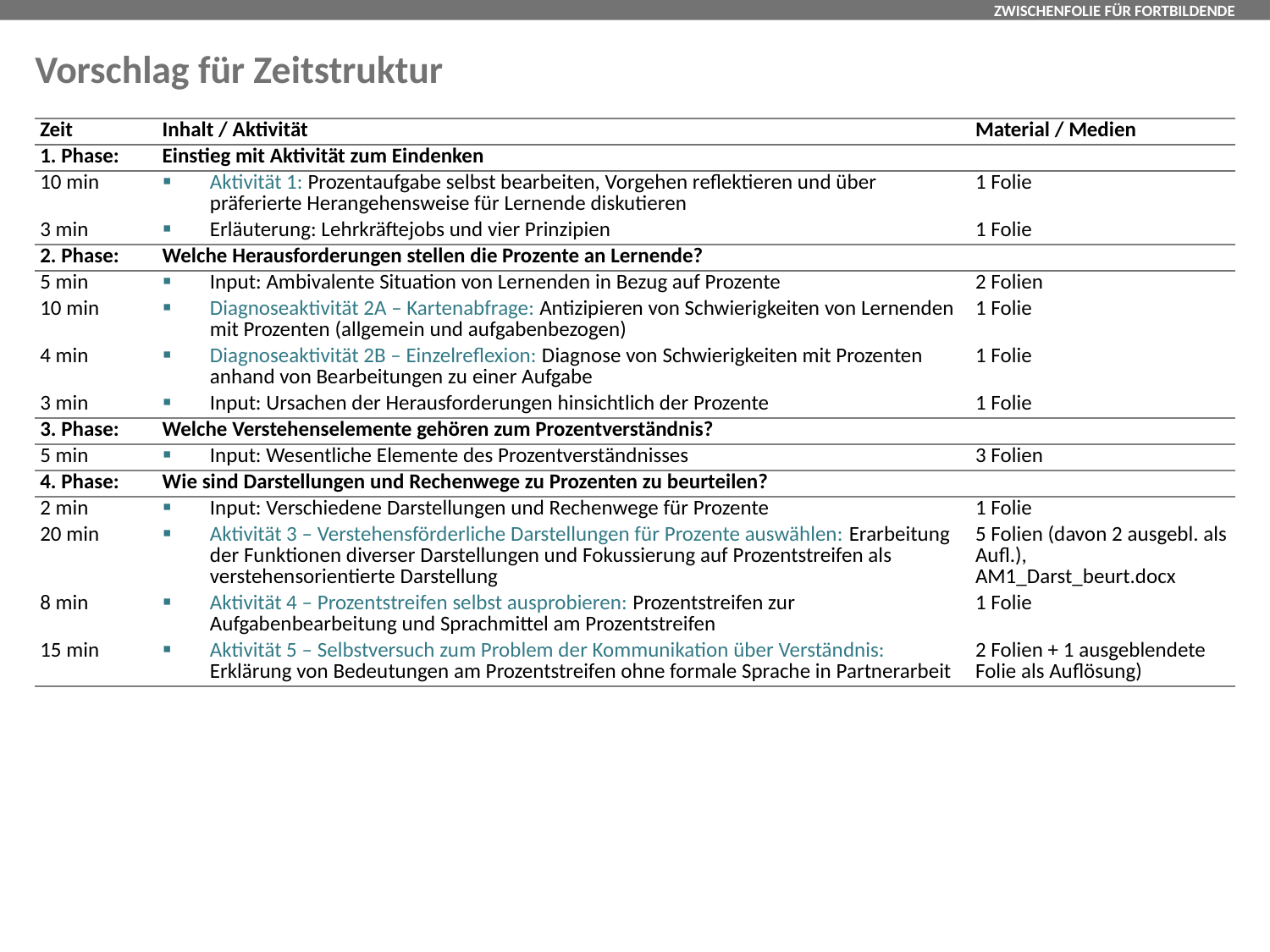

# Vorschlag für Zeitstruktur
| Zeit | Inhalt / Aktivität | Material / Medien |
| --- | --- | --- |
| 1. Phase: | Einstieg mit Aktivität zum Eindenken |  |
| 10 min | Aktivität 1: Prozentaufgabe selbst bearbeiten, Vorgehen reflektieren und über präferierte Herangehensweise für Lernende diskutieren | 1 Folie |
| 3 min | Erläuterung: Lehrkräftejobs und vier Prinzipien | 1 Folie |
| 2. Phase: | Welche Herausforderungen stellen die Prozente an Lernende? |  |
| 5 min | Input: Ambivalente Situation von Lernenden in Bezug auf Prozente | 2 Folien |
| 10 min | Diagnoseaktivität 2A – Kartenabfrage: Antizipieren von Schwierigkeiten von Lernenden mit Prozenten (allgemein und aufgabenbezogen) | 1 Folie |
| 4 min | Diagnoseaktivität 2B – Einzelreflexion: Diagnose von Schwierigkeiten mit Prozenten anhand von Bearbeitungen zu einer Aufgabe | 1 Folie |
| 3 min | Input: Ursachen der Herausforderungen hinsichtlich der Prozente | 1 Folie |
| 3. Phase: | Welche Verstehenselemente gehören zum Prozentverständnis? |  |
| 5 min | Input: Wesentliche Elemente des Prozentverständnisses | 3 Folien |
| 4. Phase: | Wie sind Darstellungen und Rechenwege zu Prozenten zu beurteilen? |  |
| 2 min | Input: Verschiedene Darstellungen und Rechenwege für Prozente | 1 Folie |
| 20 min | Aktivität 3 – Verstehensförderliche Darstellungen für Prozente auswählen: Erarbeitung der Funktionen diverser Darstellungen und Fokussierung auf Prozentstreifen als verstehensorientierte Darstellung | 5 Folien (davon 2 ausgebl. als Aufl.), AM1\_Darst\_beurt.docx |
| 8 min | Aktivität 4 – Prozentstreifen selbst ausprobieren: Prozentstreifen zur Aufgabenbearbeitung und Sprachmittel am Prozentstreifen | 1 Folie |
| 15 min | Aktivität 5 – Selbstversuch zum Problem der Kommunikation über Verständnis: Erklärung von Bedeutungen am Prozentstreifen ohne formale Sprache in Partnerarbeit | 2 Folien + 1 ausgeblendete Folie als Auflösung) |
|  |  |  |